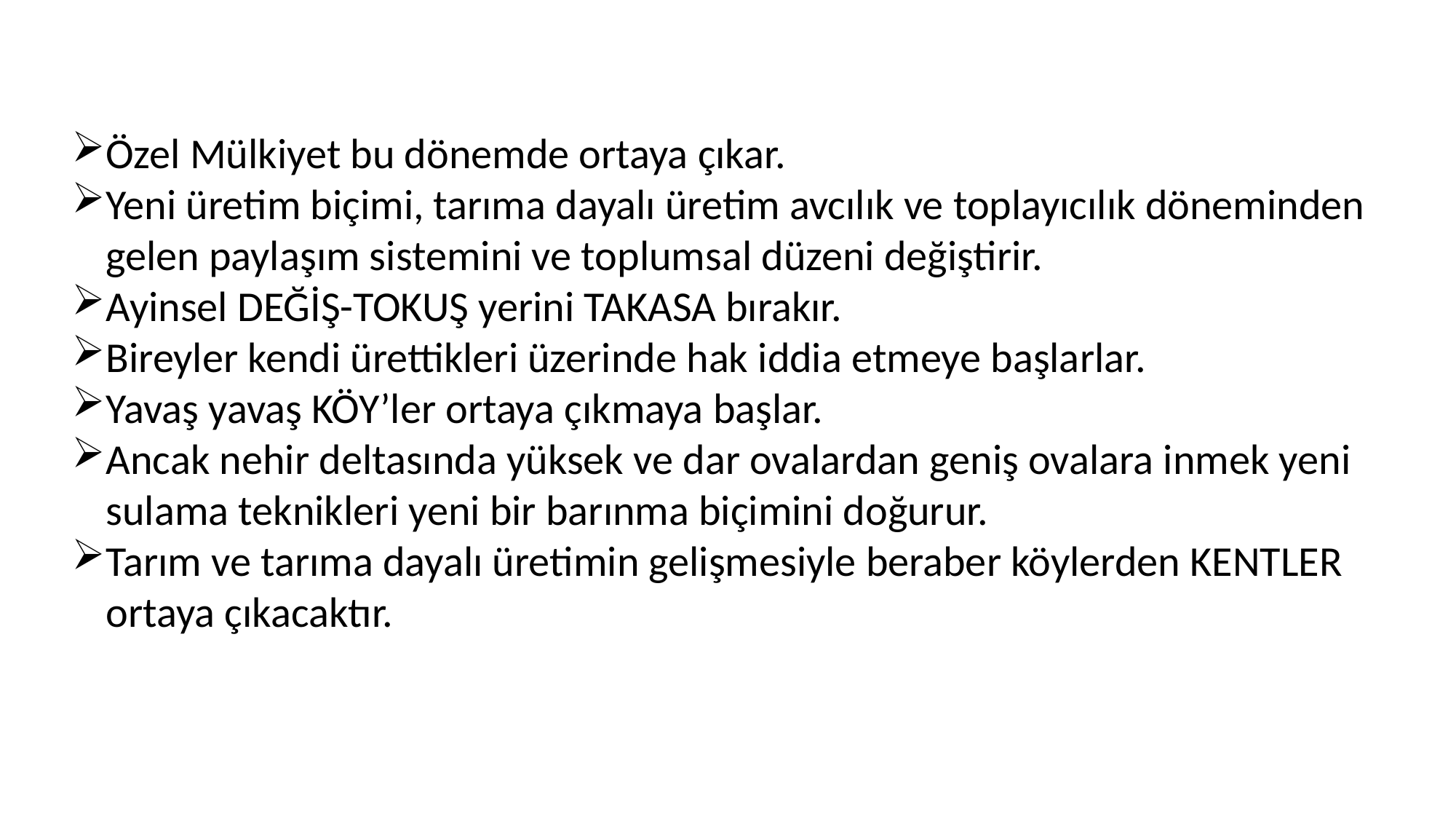

Özel Mülkiyet bu dönemde ortaya çıkar.
Yeni üretim biçimi, tarıma dayalı üretim avcılık ve toplayıcılık döneminden gelen paylaşım sistemini ve toplumsal düzeni değiştirir.
Ayinsel DEĞİŞ-TOKUŞ yerini TAKASA bırakır.
Bireyler kendi ürettikleri üzerinde hak iddia etmeye başlarlar.
Yavaş yavaş KÖY’ler ortaya çıkmaya başlar.
Ancak nehir deltasında yüksek ve dar ovalardan geniş ovalara inmek yeni sulama teknikleri yeni bir barınma biçimini doğurur.
Tarım ve tarıma dayalı üretimin gelişmesiyle beraber köylerden KENTLER ortaya çıkacaktır.